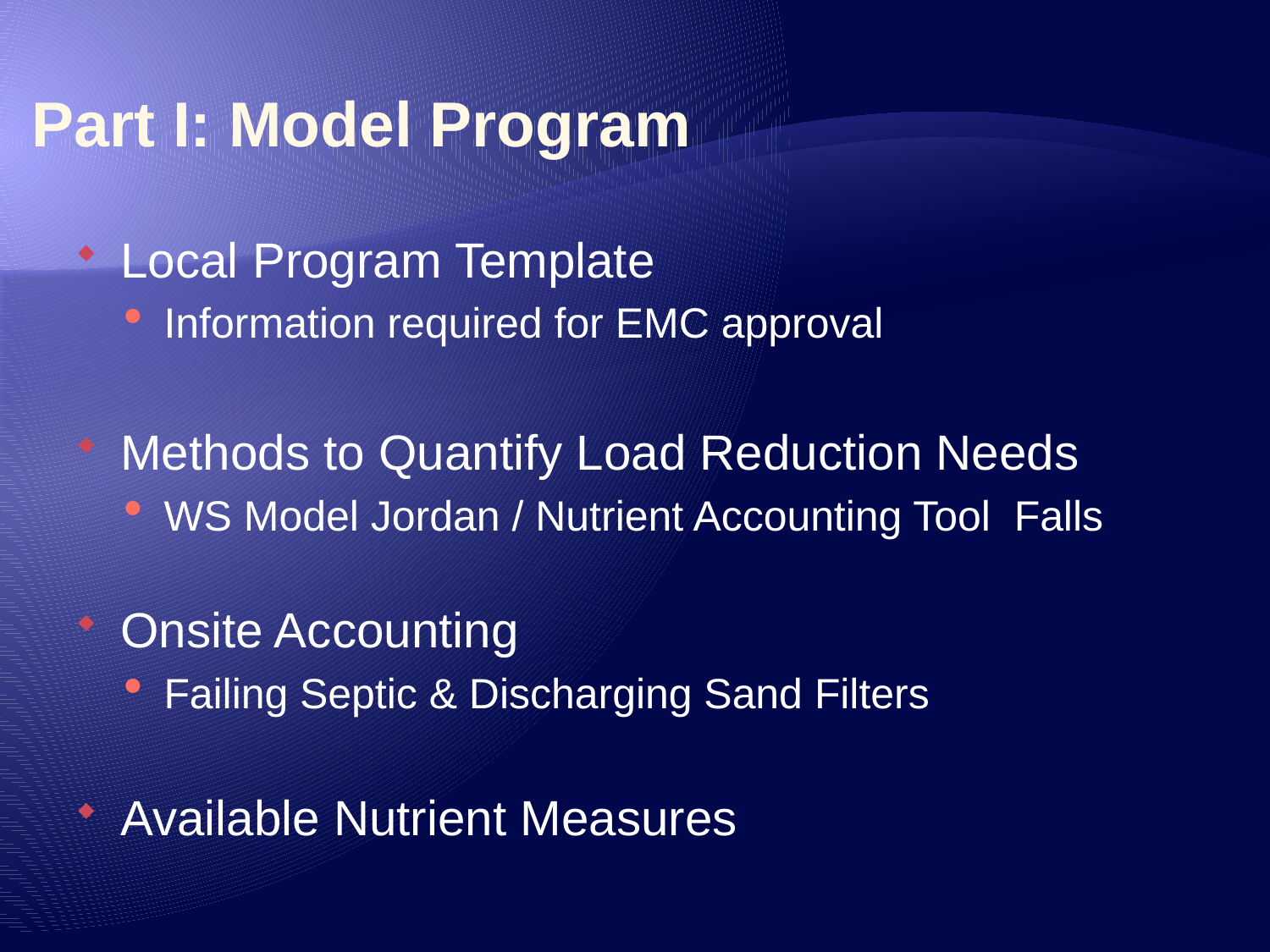

# Part I: Model Program
Local Program Template
Information required for EMC approval

Methods to Quantify Load Reduction Needs
WS Model Jordan / Nutrient Accounting Tool  Falls

Onsite Accounting
Failing Septic & Discharging Sand Filters

Available Nutrient Measures